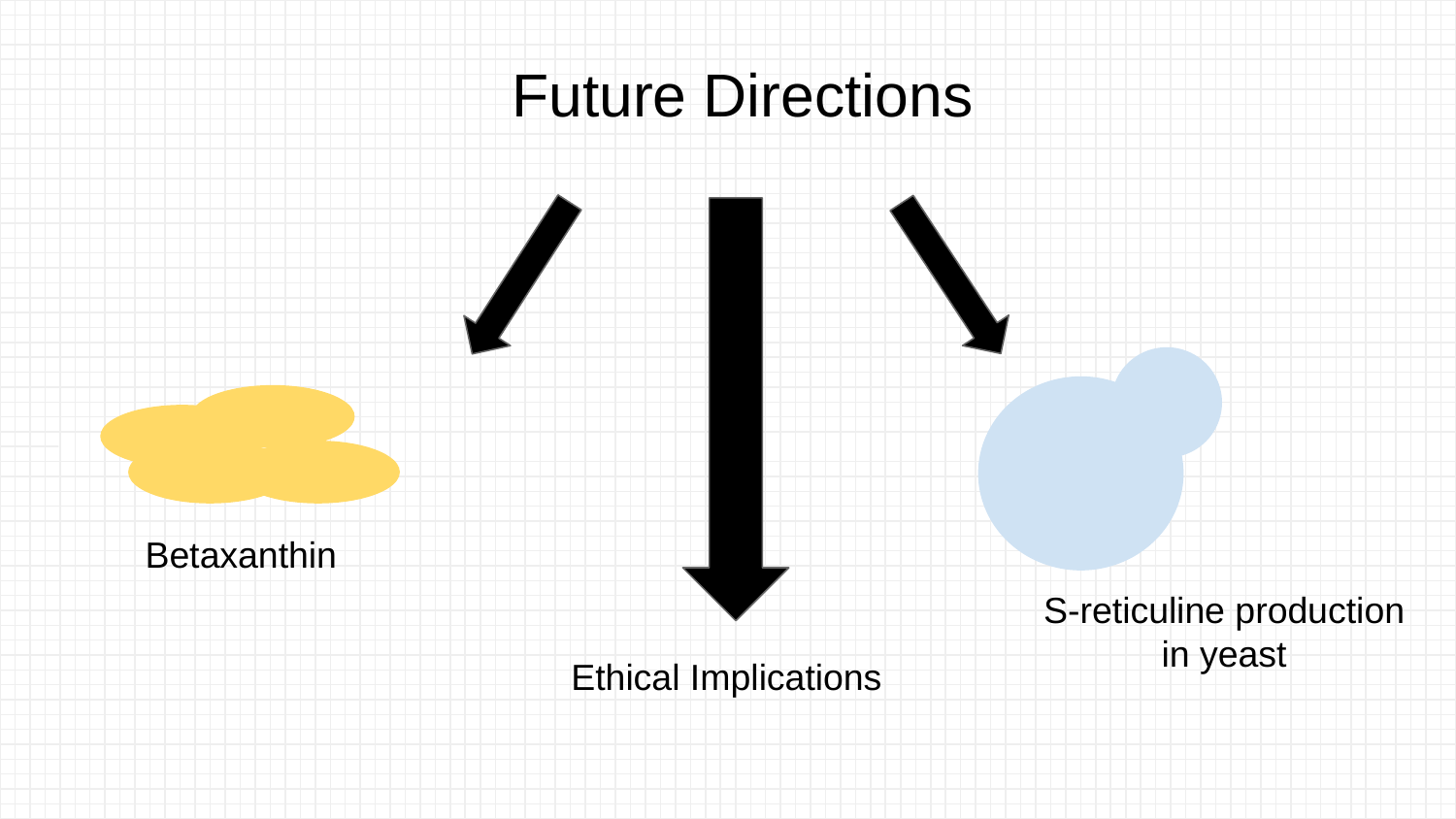

Future Directions

Betaxanthin
S-reticuline production in yeast
Ethical Implications